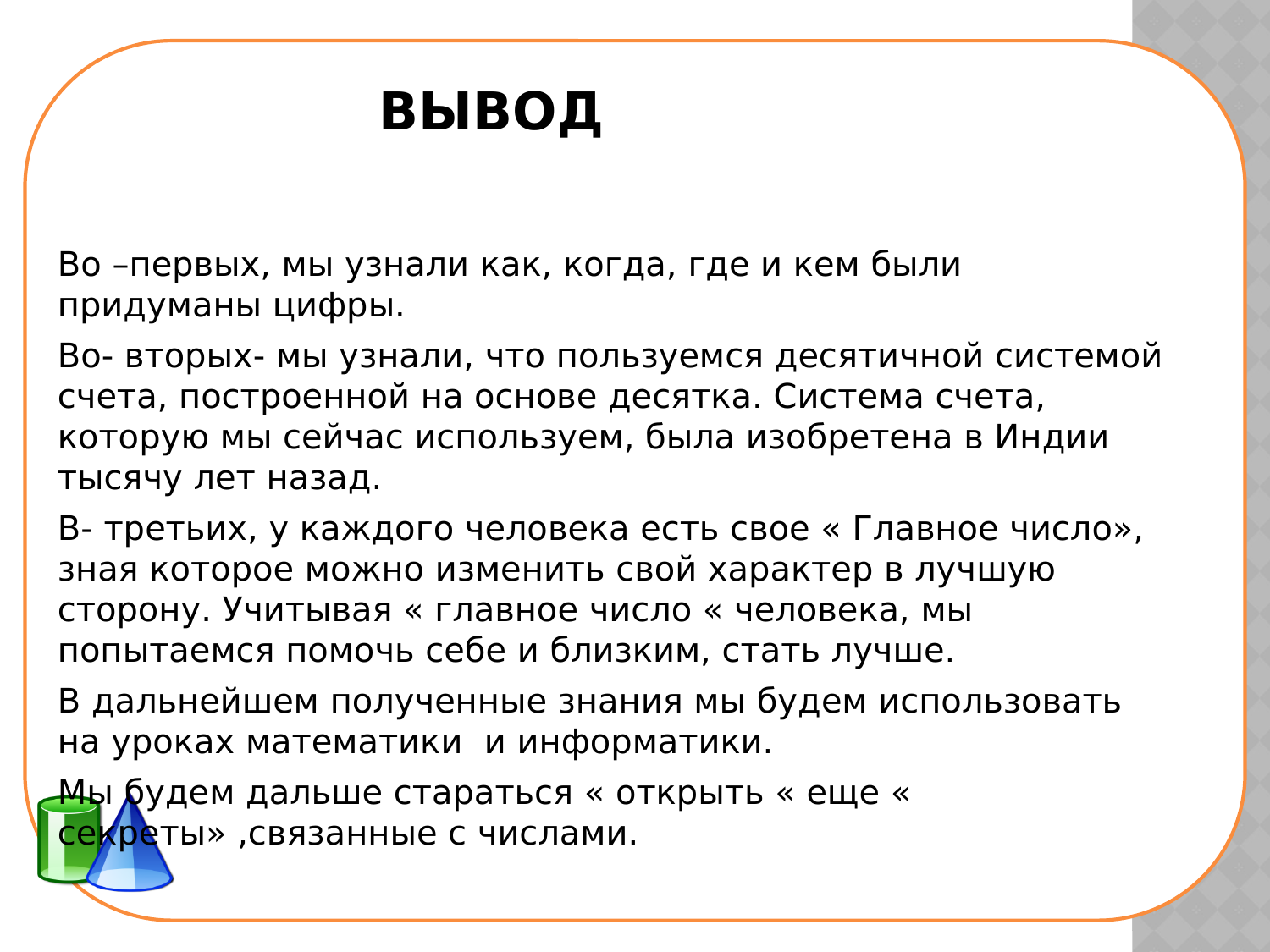

# Вывод
Во –первых, мы узнали как, когда, где и кем были придуманы цифры.
Во- вторых- мы узнали, что пользуемся десятичной системой счета, построенной на основе десятка. Система счета, которую мы сейчас используем, была изобретена в Индии тысячу лет назад.
В- третьих, у каждого человека есть свое « Главное число», зная которое можно изменить свой характер в лучшую сторону. Учитывая « главное число « человека, мы попытаемся помочь себе и близким, стать лучше.
В дальнейшем полученные знания мы будем использовать на уроках математики  и информатики.
Мы будем дальше стараться « открыть « еще « секреты» ,связанные с числами.